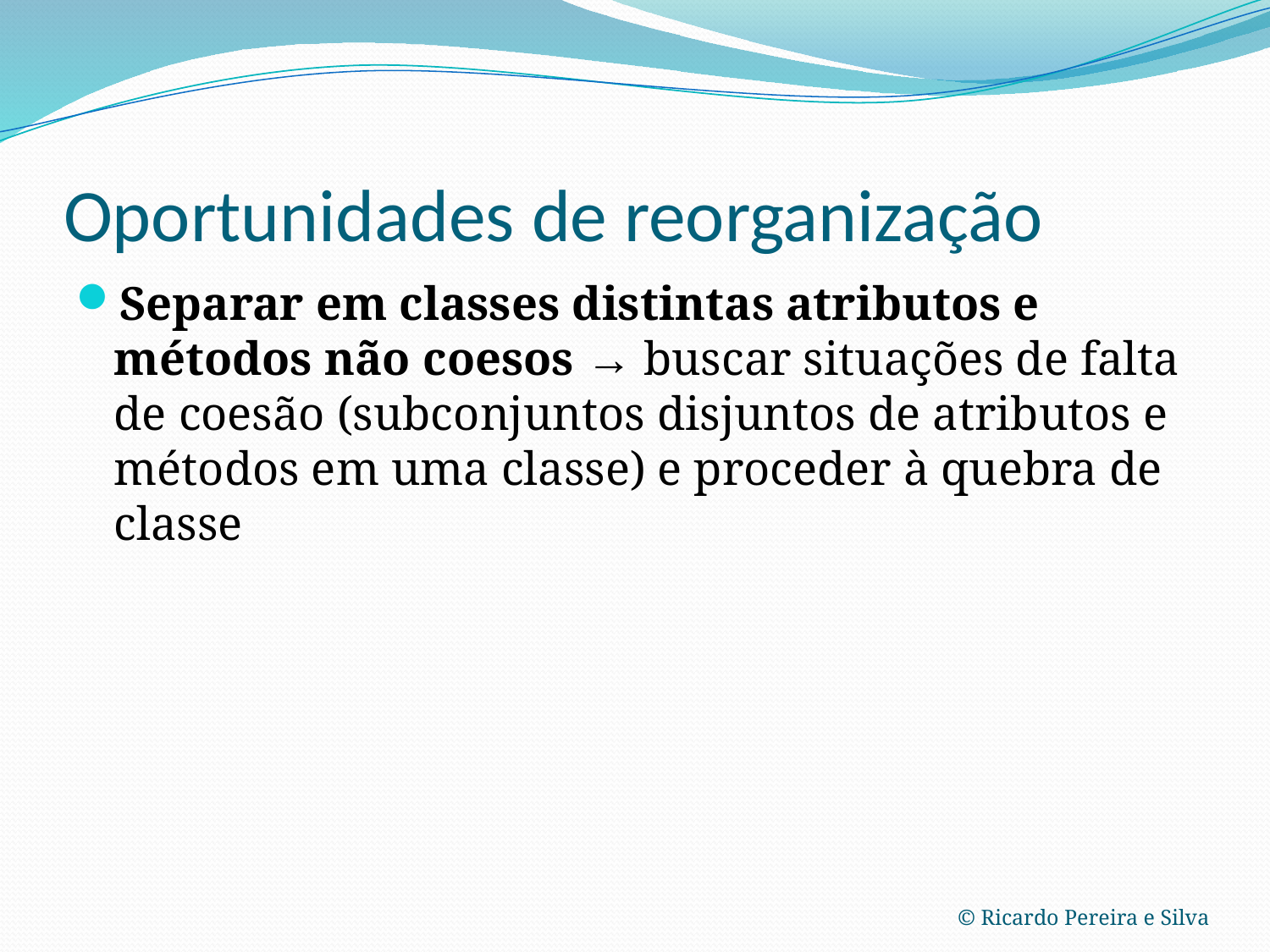

# Oportunidades de reorganização
Separar em classes distintas atributos e métodos não coesos → buscar situações de falta de coesão (subconjuntos disjuntos de atributos e métodos em uma classe) e proceder à quebra de classe
© Ricardo Pereira e Silva